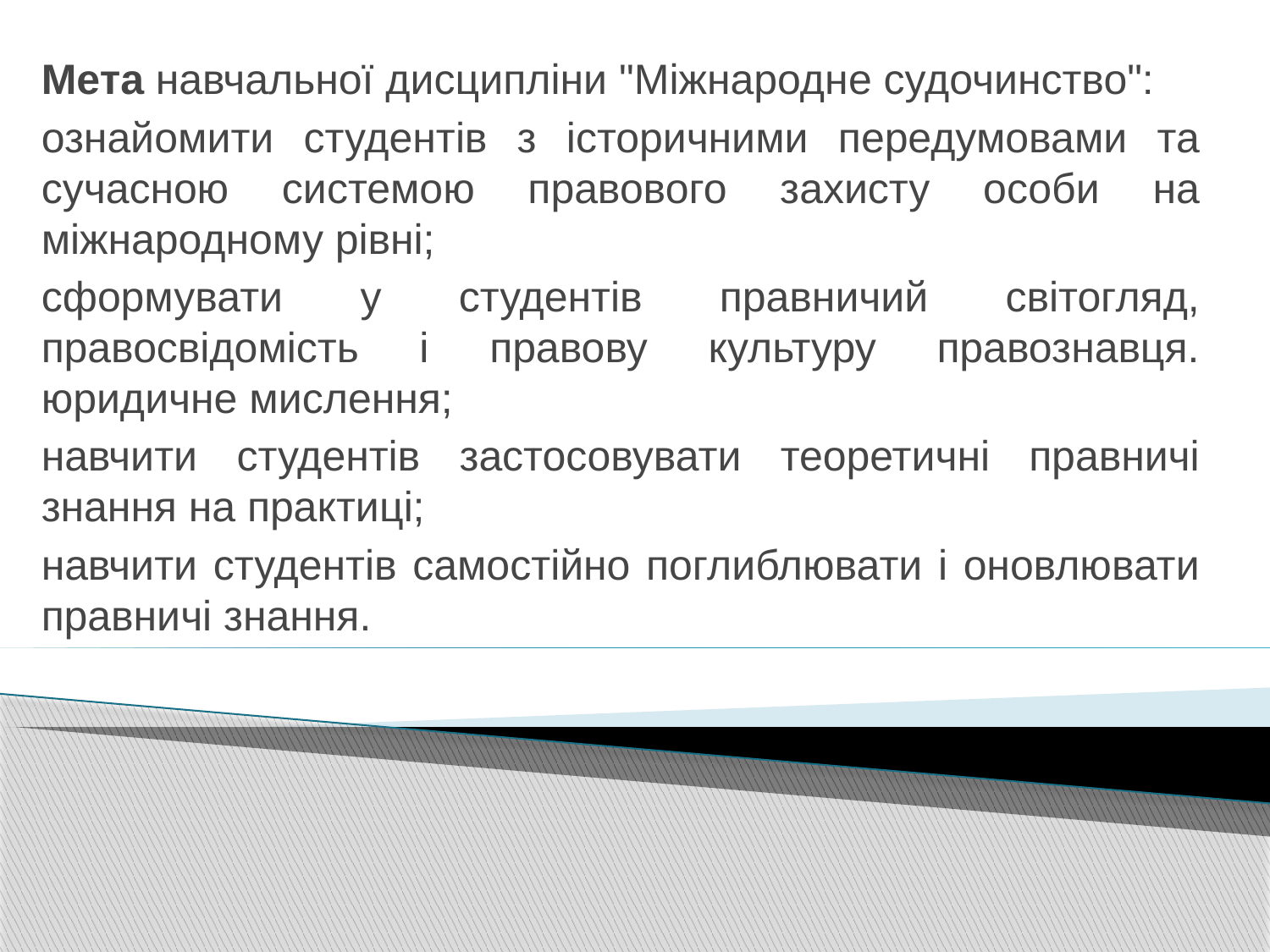

Мета навчальної дисципліни "Міжнародне судочинство":
ознайомити студентів з історичними передумовами та сучасною системою правового захисту особи на міжнародному рівні;
сформувати у студентів правничий світогляд, правосвідомість і правову культуру правознавця. юридичне мислення;
навчити студентів застосовувати теоретичні правничі знання на практиці;
навчити студентів самостійно поглиблювати і оновлювати правничі знання.